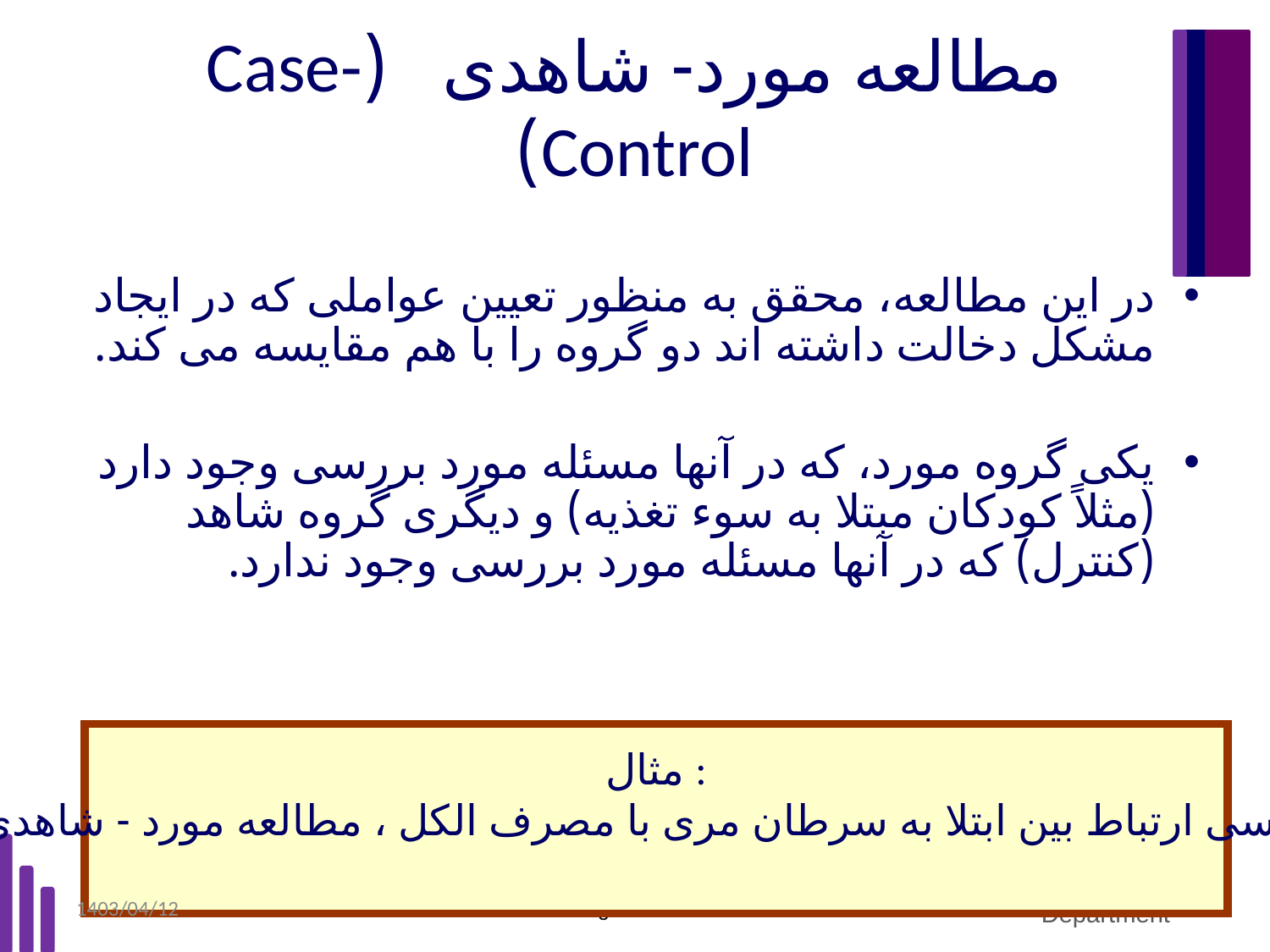

# مطالعه مورد- شاهدی   (Case-Control)
در این مطالعه، محقق به منظور تعیین عواملی که در ایجاد مشکل دخالت داشته اند دو گروه را با هم مقایسه می کند.

یکی گروه مورد، که در آنها مسئله مورد بررسی وجود دارد (مثلاً کودکان مبتلا به سوء تغذیه) و دیگری گروه شاهد (کنترل) که در آنها مسئله مورد بررسی وجود ندارد.

مثال :
بررسی ارتباط بین ابتلا به سرطان مری با مصرف الکل ، مطالعه مورد - شاهدی

1403/04/12
Ahmad Naghibzadeh-Tahami